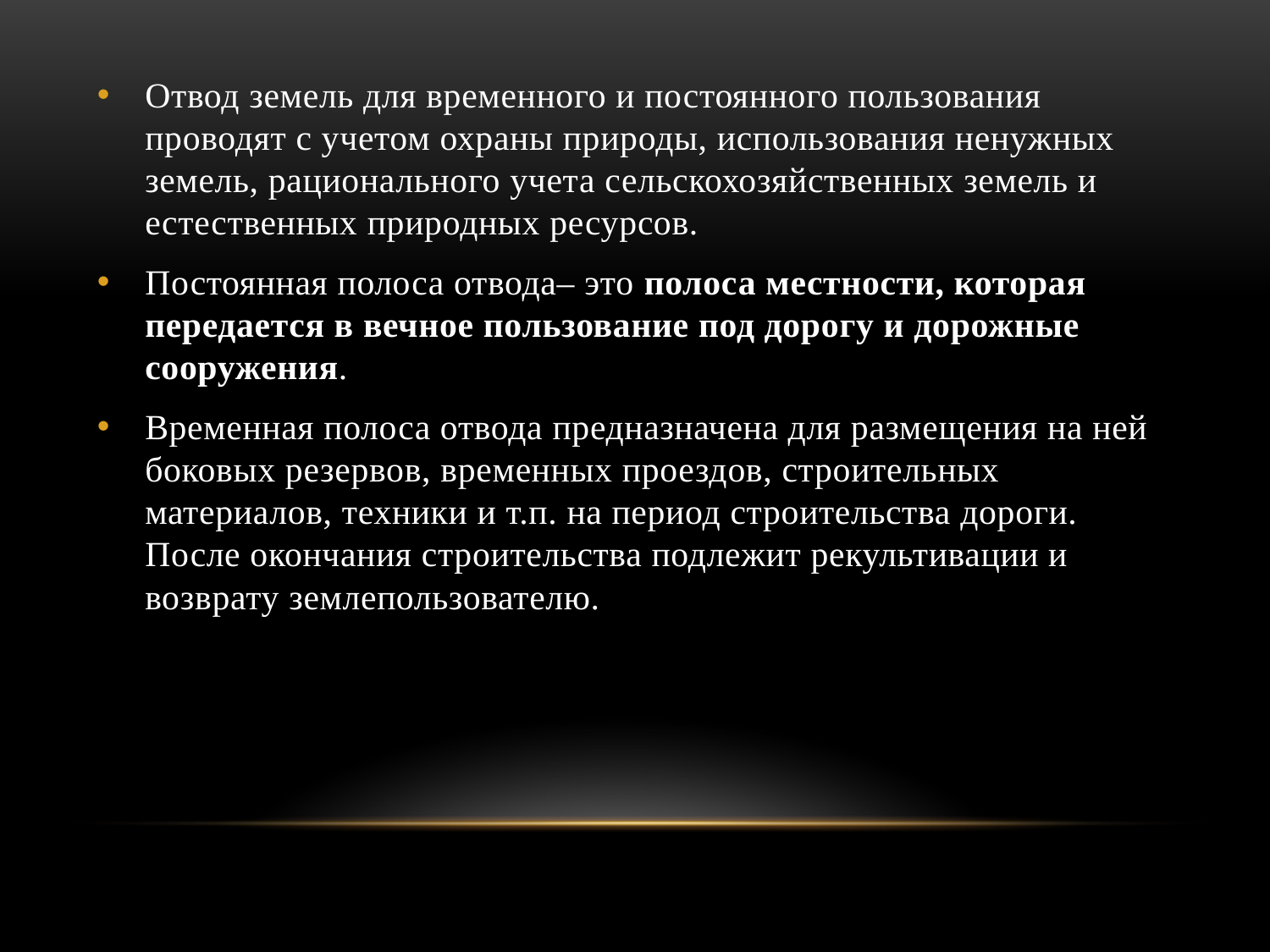

Отвод земель для временного и постоянного пользования проводят с учетом охраны природы, использования ненужных земель, рационального учета сельскохозяйственных земель и естественных природных ресурсов.
Постоянная полоса отвода– это полоса местности, которая передается в вечное пользование под дорогу и дорожные сооружения.
Временная полоса отвода предназначена для размещения на ней боковых резервов, временных проездов, строительных материалов, техники и т.п. на период строительства дороги. После окончания строительства подлежит рекультивации и возврату землепользователю.